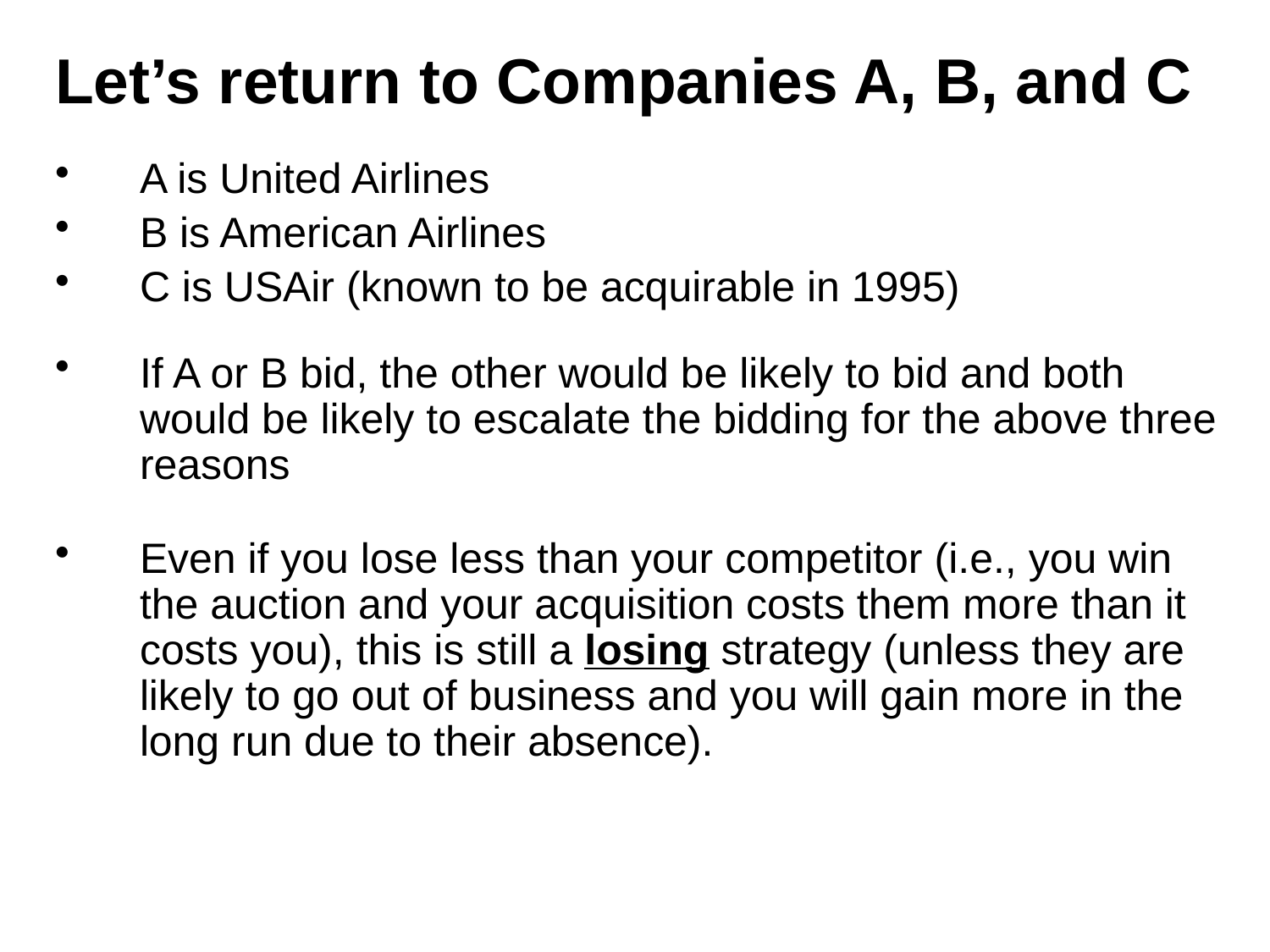

Let’s return to Companies A, B, and C

A is United Airlines
B is American Airlines
C is USAir (known to be acquirable in 1995)

If A or B bid, the other would be likely to bid and both would be likely to escalate the bidding for the above three reasons

Even if you lose less than your competitor (i.e., you win the auction and your acquisition costs them more than it costs you), this is still a losing strategy (unless they are likely to go out of business and you will gain more in the long run due to their absence).